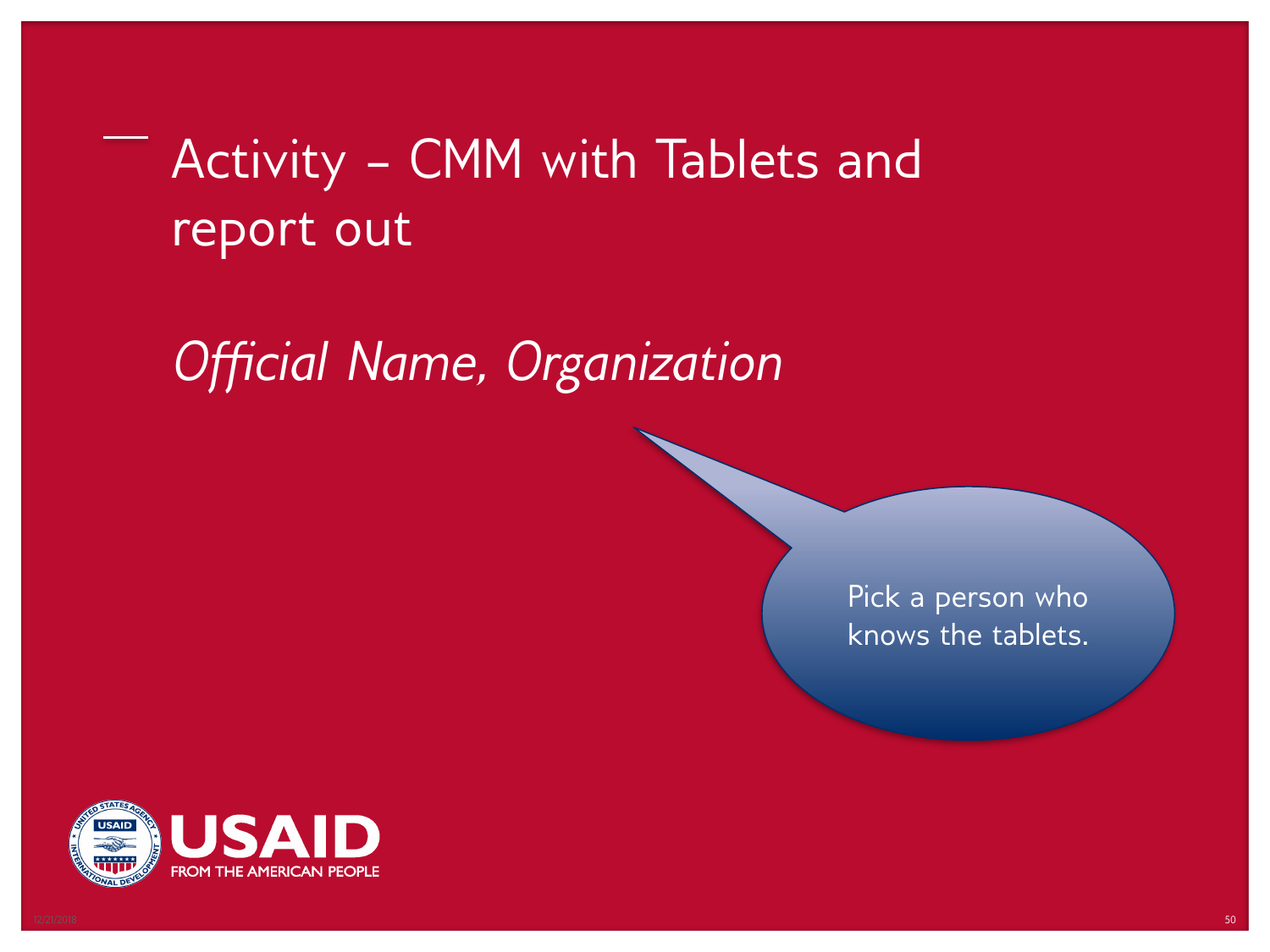

12/21/2018
# Activity – CMM with Tablets and report out Official Name, Organization
Pick a person who knows the tablets.
50